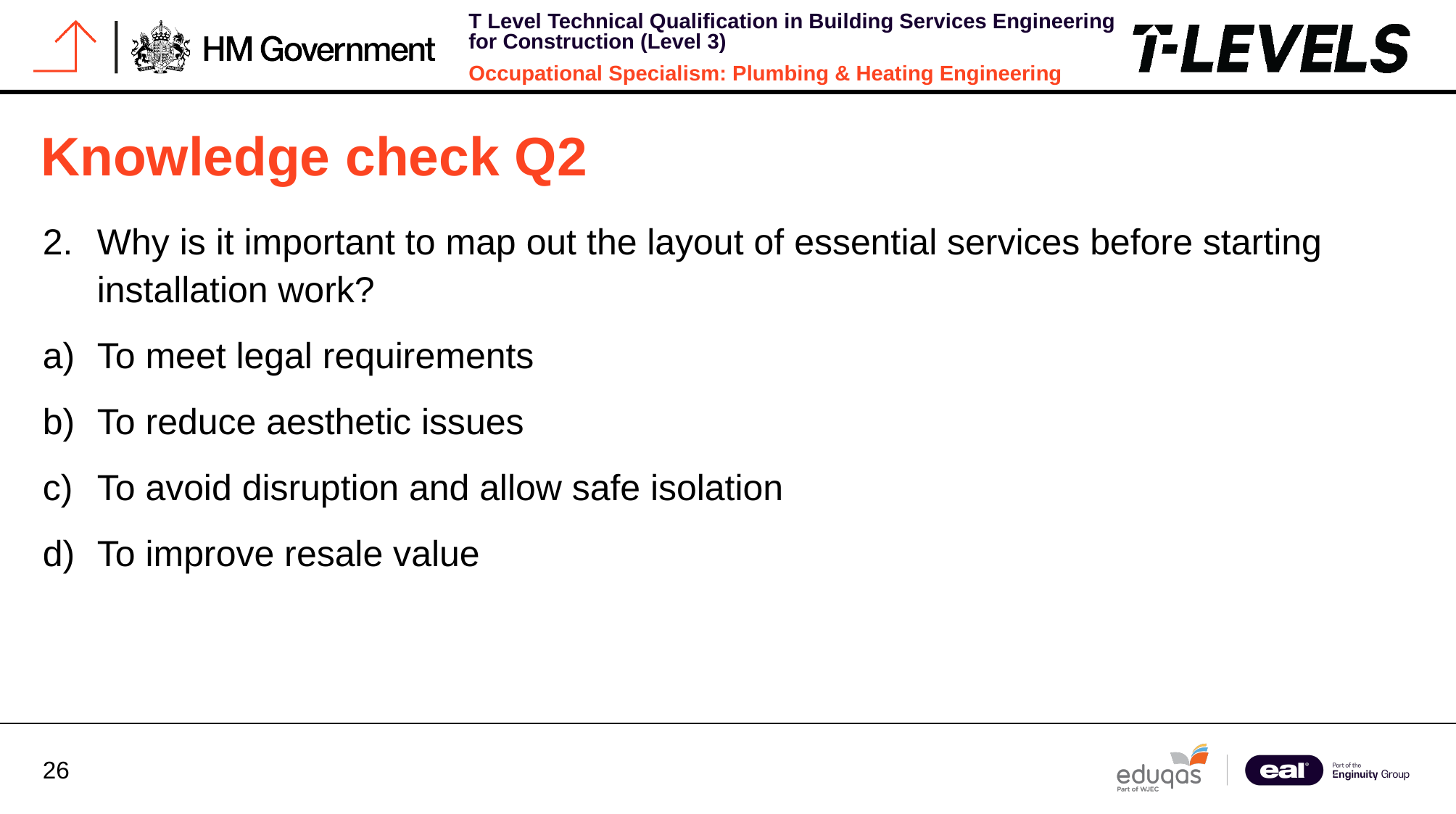

# Knowledge check Q2
Why is it important to map out the layout of essential services before starting installation work?
To meet legal requirements
To reduce aesthetic issues
To avoid disruption and allow safe isolation
To improve resale value